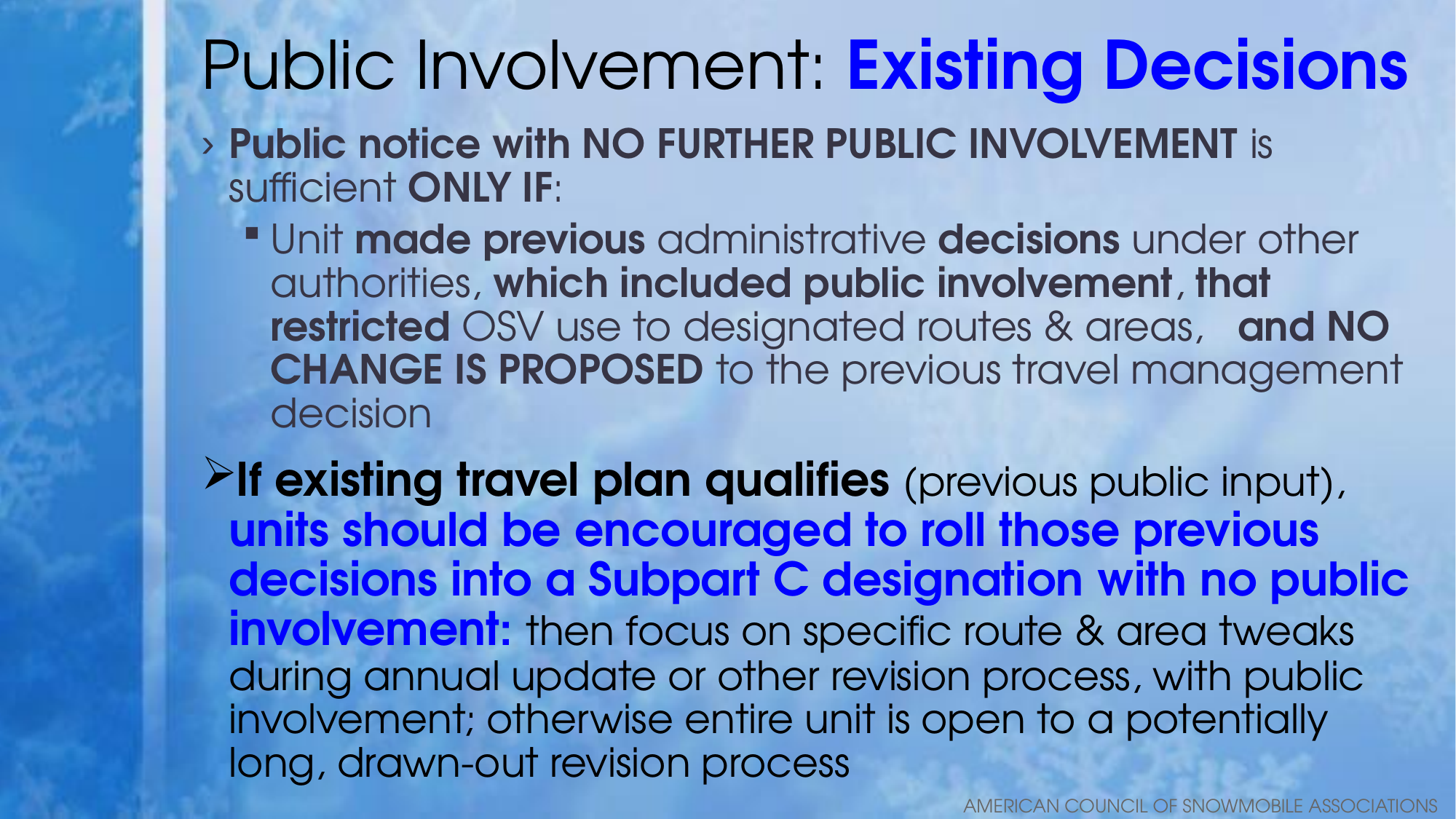

# Public Involvement: Existing Decisions
Public notice with NO FURTHER PUBLIC INVOLVEMENT is sufficient ONLY IF:
Unit made previous administrative decisions under other authorities, which included public involvement, that restricted OSV use to designated routes & areas,   and NO CHANGE IS PROPOSED to the previous travel management decision
If existing travel plan qualifies (previous public input), units should be encouraged to roll those previous decisions into a Subpart C designation with no public involvement: then focus on specific route & area tweaks during annual update or other revision process, with public involvement; otherwise entire unit is open to a potentially long, drawn-out revision process

American Council of Snowmobile Associations